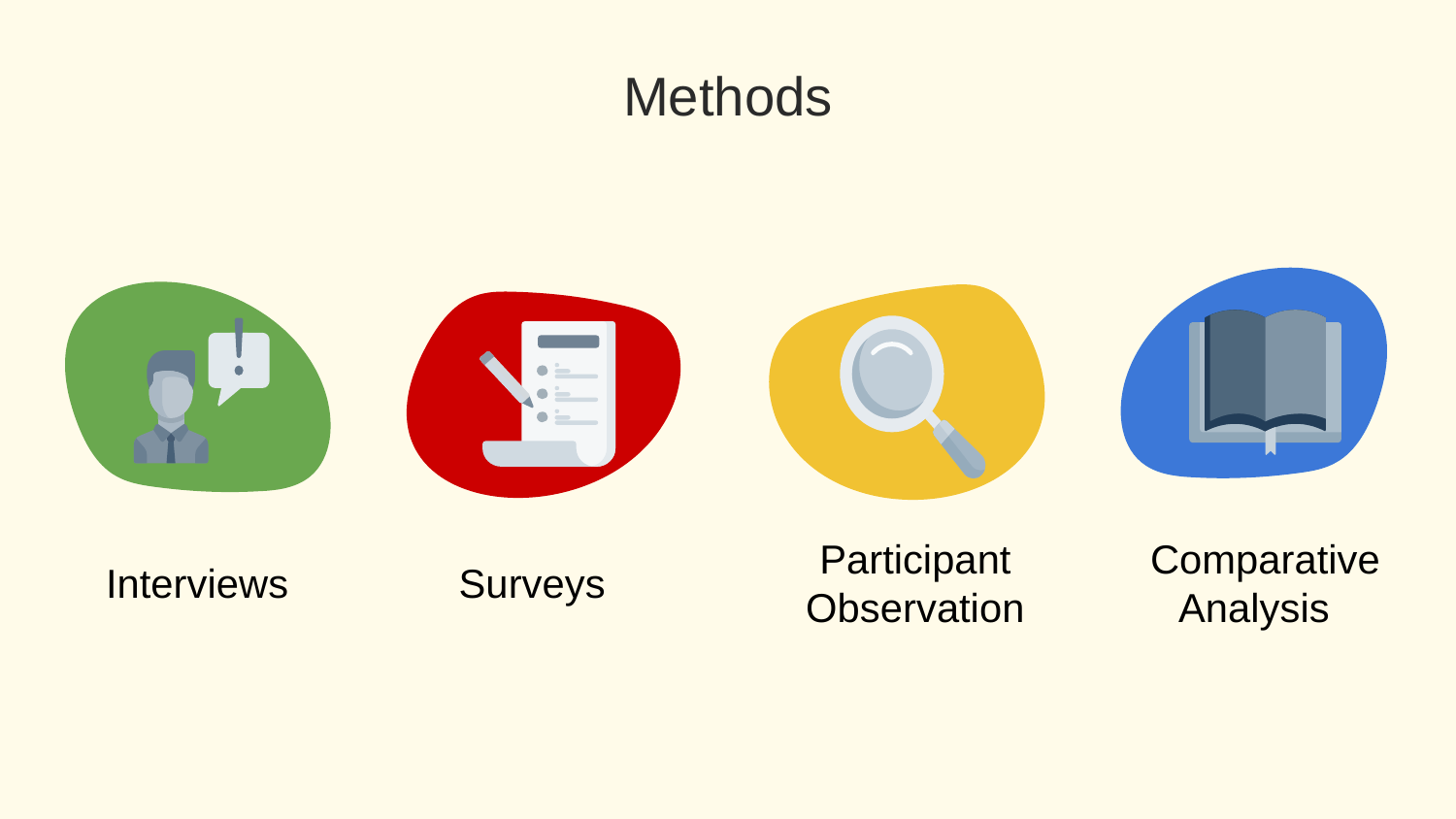

# Methods

Participant
Observation
Comparative
Analysis
Interviews
Surveys